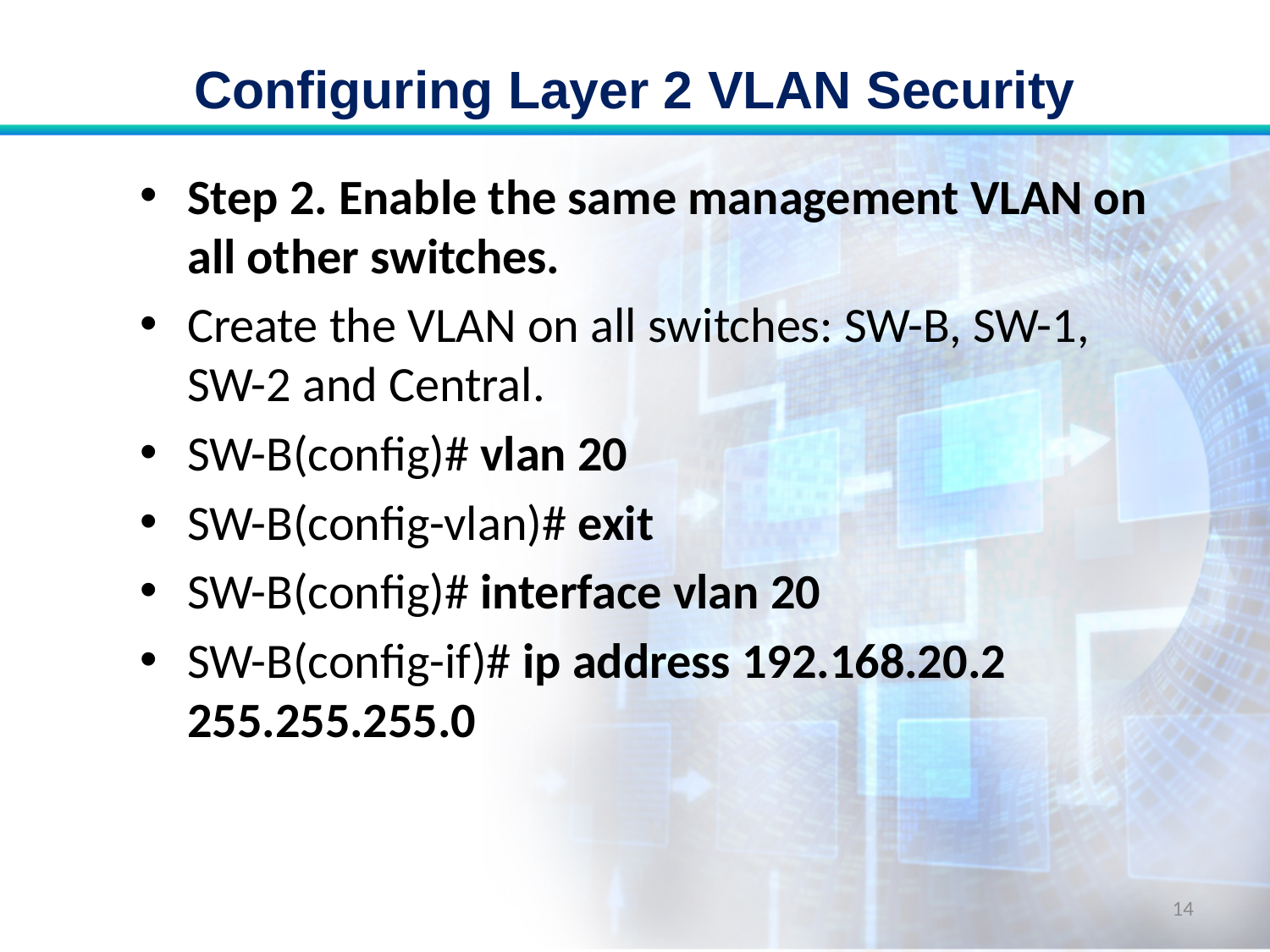

# Configuring Layer 2 VLAN Security
Step 2. Enable the same management VLAN on all other switches.
Create the VLAN on all switches: SW-B, SW-1, SW-2 and Central.
SW-B(config)# vlan 20
SW-B(config-vlan)# exit
SW-B(config)# interface vlan 20
SW-B(config-if)# ip address 192.168.20.2 255.255.255.0
14